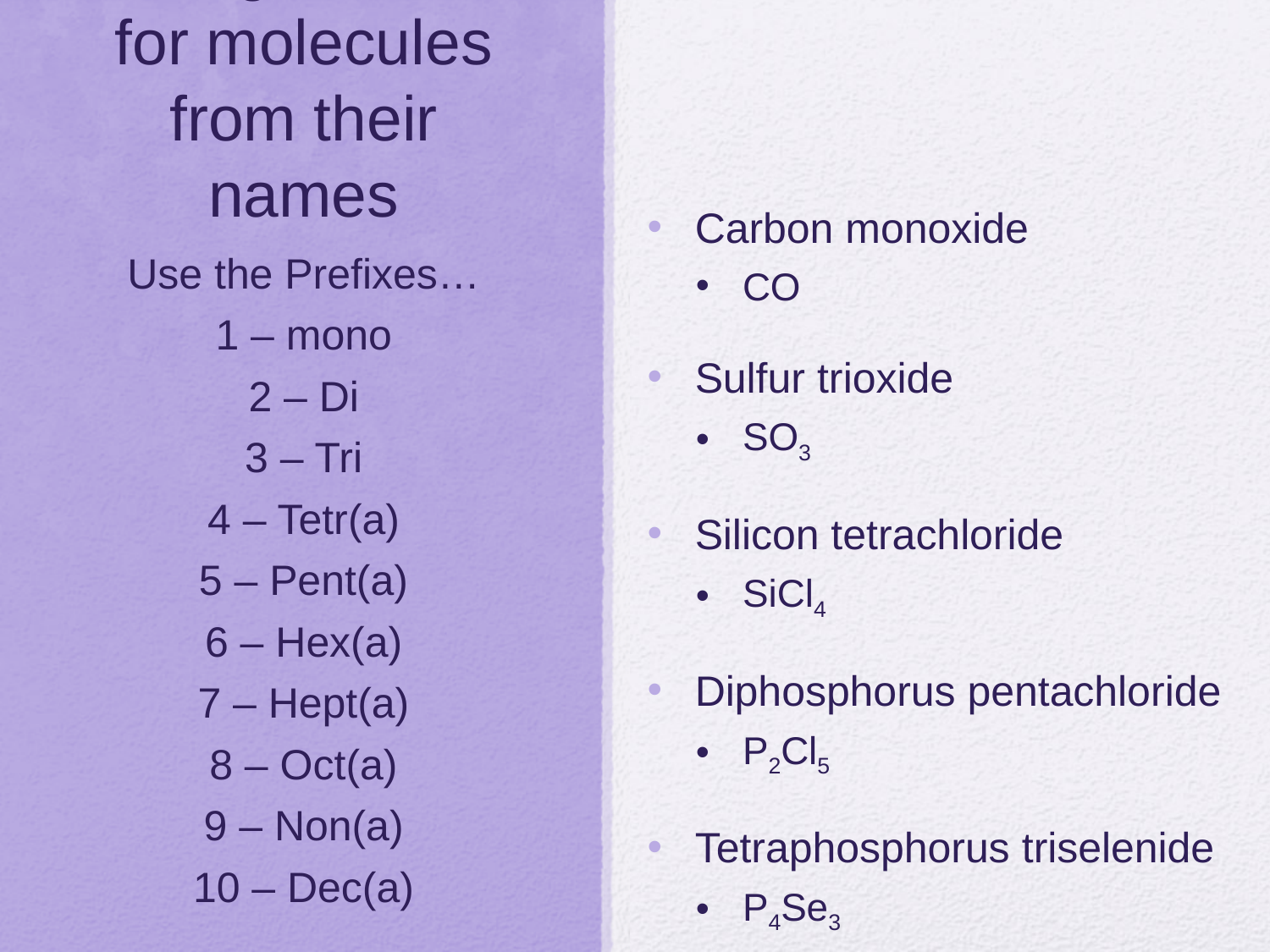

# Writing formulas for molecules from their names
Carbon monoxide
CO
Sulfur trioxide
SO3
Silicon tetrachloride
SiCl4
Diphosphorus pentachloride
P2Cl5
Tetraphosphorus triselenide
P4Se3

Use the Prefixes…
1 – mono
2 – Di
3 – Tri
4 – Tetr(a)
5 – Pent(a)
6 – Hex(a)
7 – Hept(a)
8 – Oct(a)
9 – Non(a)
10 – Dec(a)